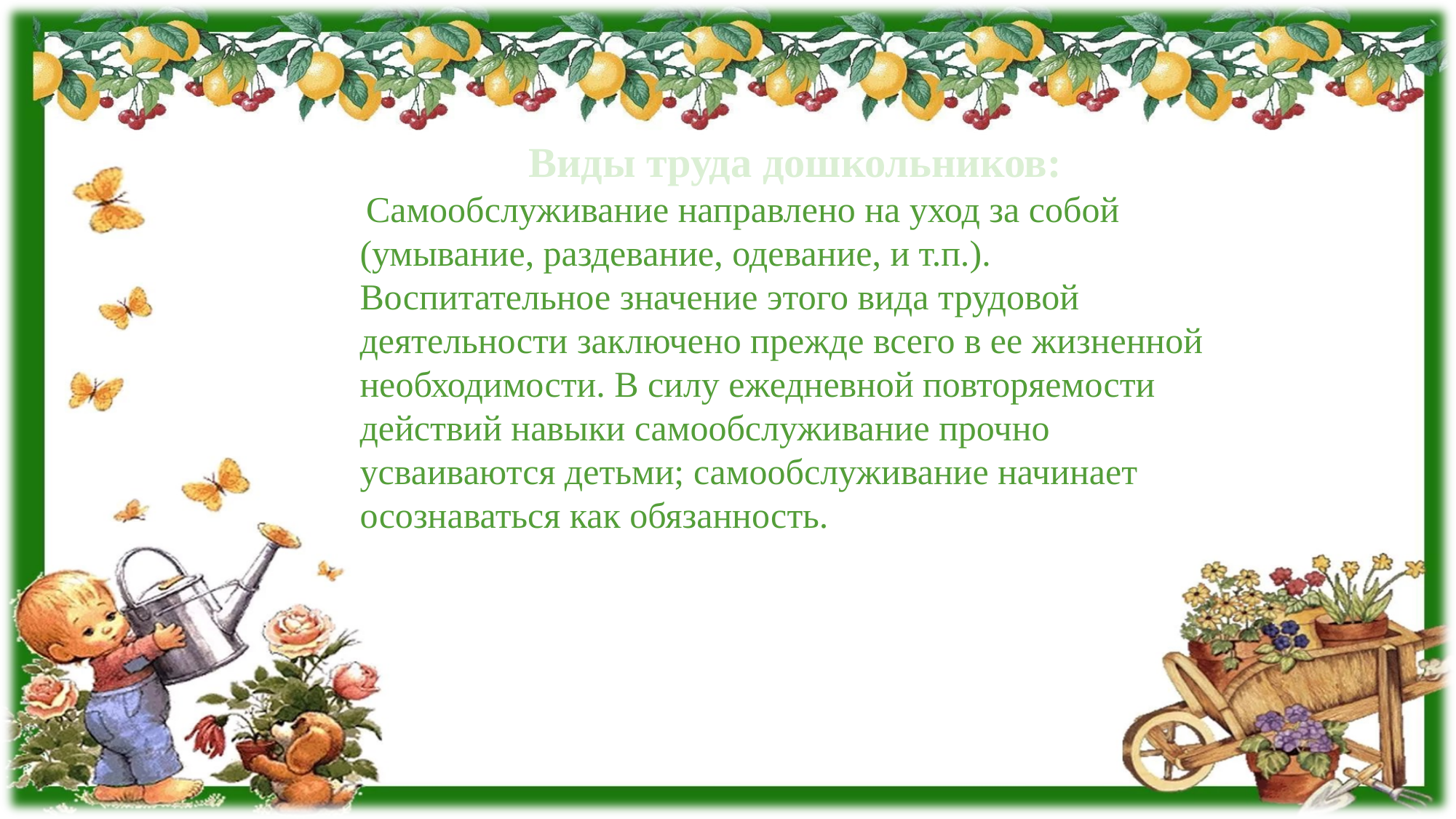

Виды труда дошкольников:
 Самообслуживание направлено на уход за собой
(умывание, раздевание, одевание, и т.п.). Воспитательное значение этого вида трудовой деятельности заключено прежде всего в ее жизненной необходимости. В силу ежедневной повторяемости действий навыки самообслуживание прочно усваиваются детьми; самообслуживание начинает осознаваться как обязанность.